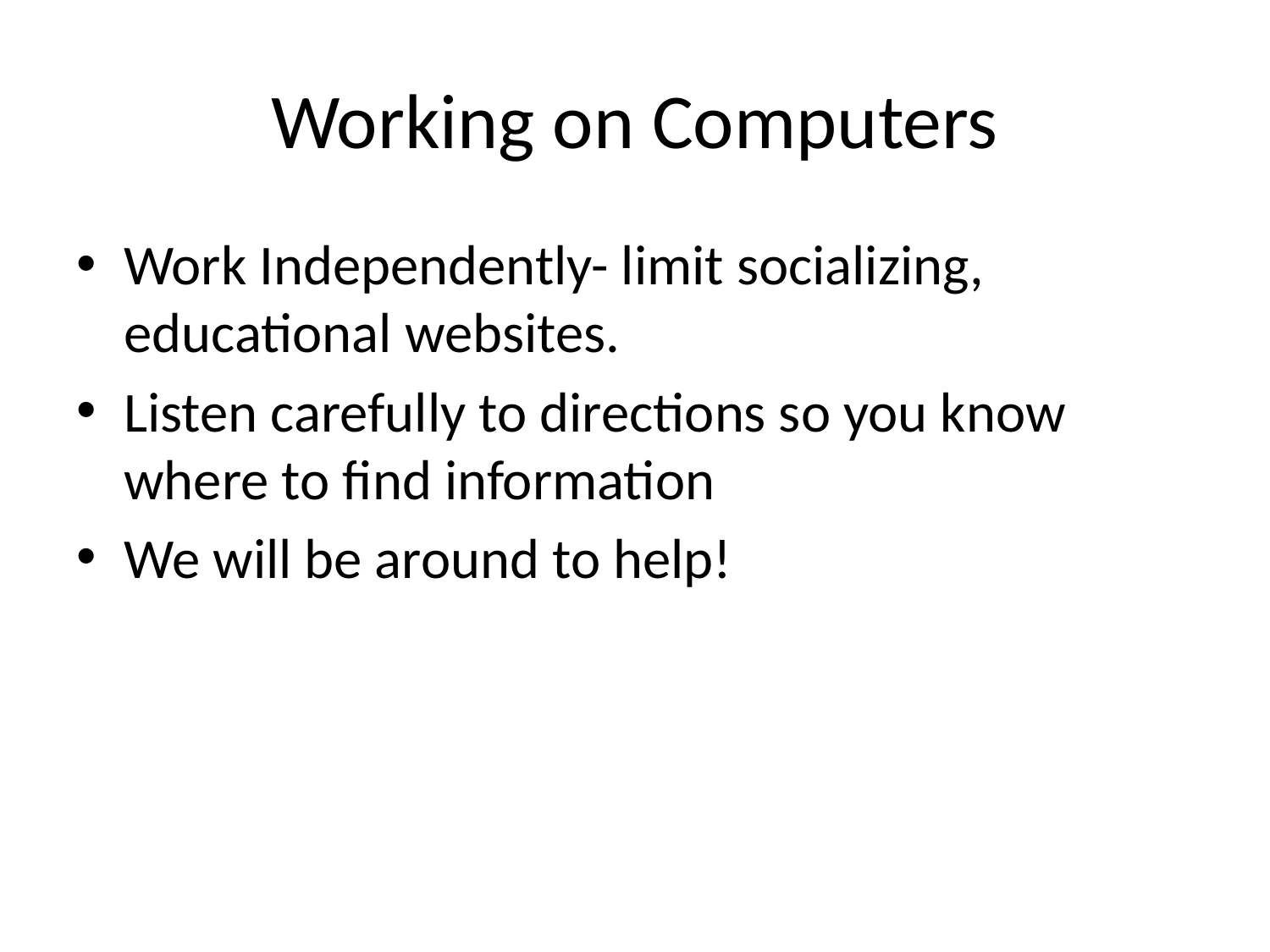

# Working on Computers
Work Independently- limit socializing, educational websites.
Listen carefully to directions so you know where to find information
We will be around to help!